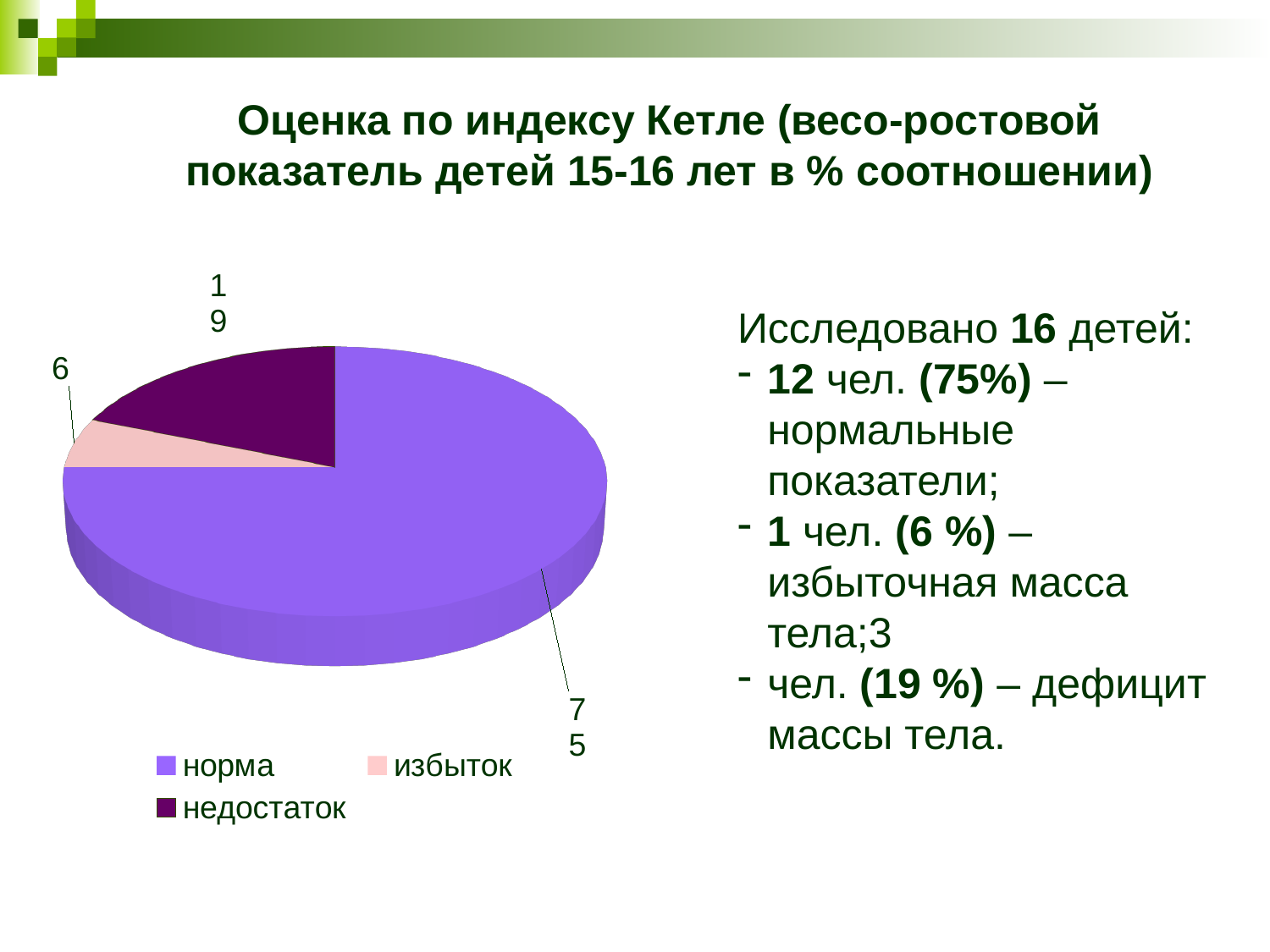

Оценка по индексу Кетле (весо-ростовой показатель детей 15-16 лет в % соотношении)

[unsupported chart]

Исследовано 16 детей:
12 чел. (75%) – нормальные показатели;
1 чел. (6 %) – избыточная масса тела;3
чел. (19 %) – дефицит массы тела.